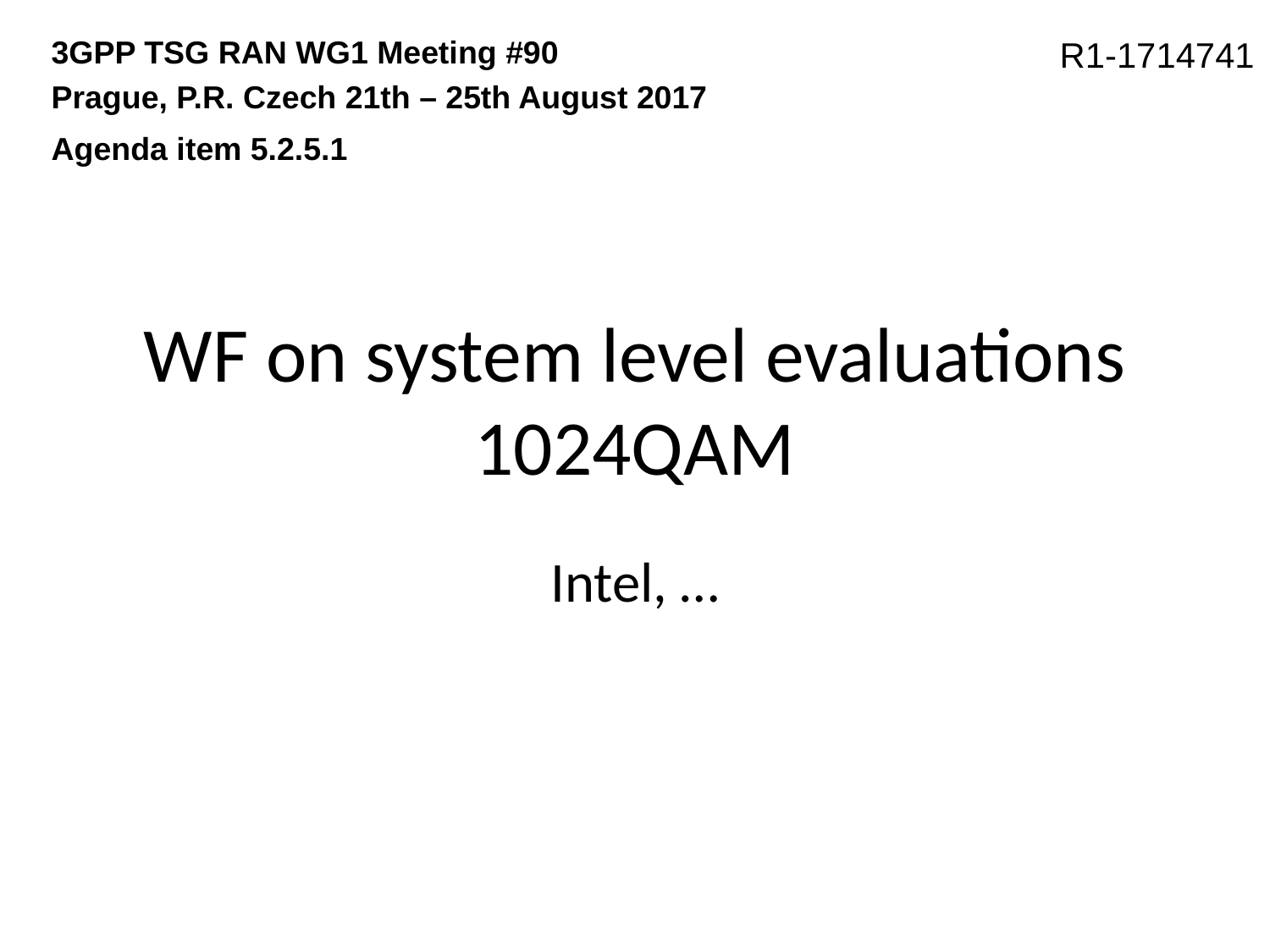

3GPP TSG RAN WG1 Meeting #90
Prague, P.R. Czech 21th – 25th August 2017
Agenda item 5.2.5.1
R1-1714741
# WF on system level evaluations 1024QAM
Intel, …